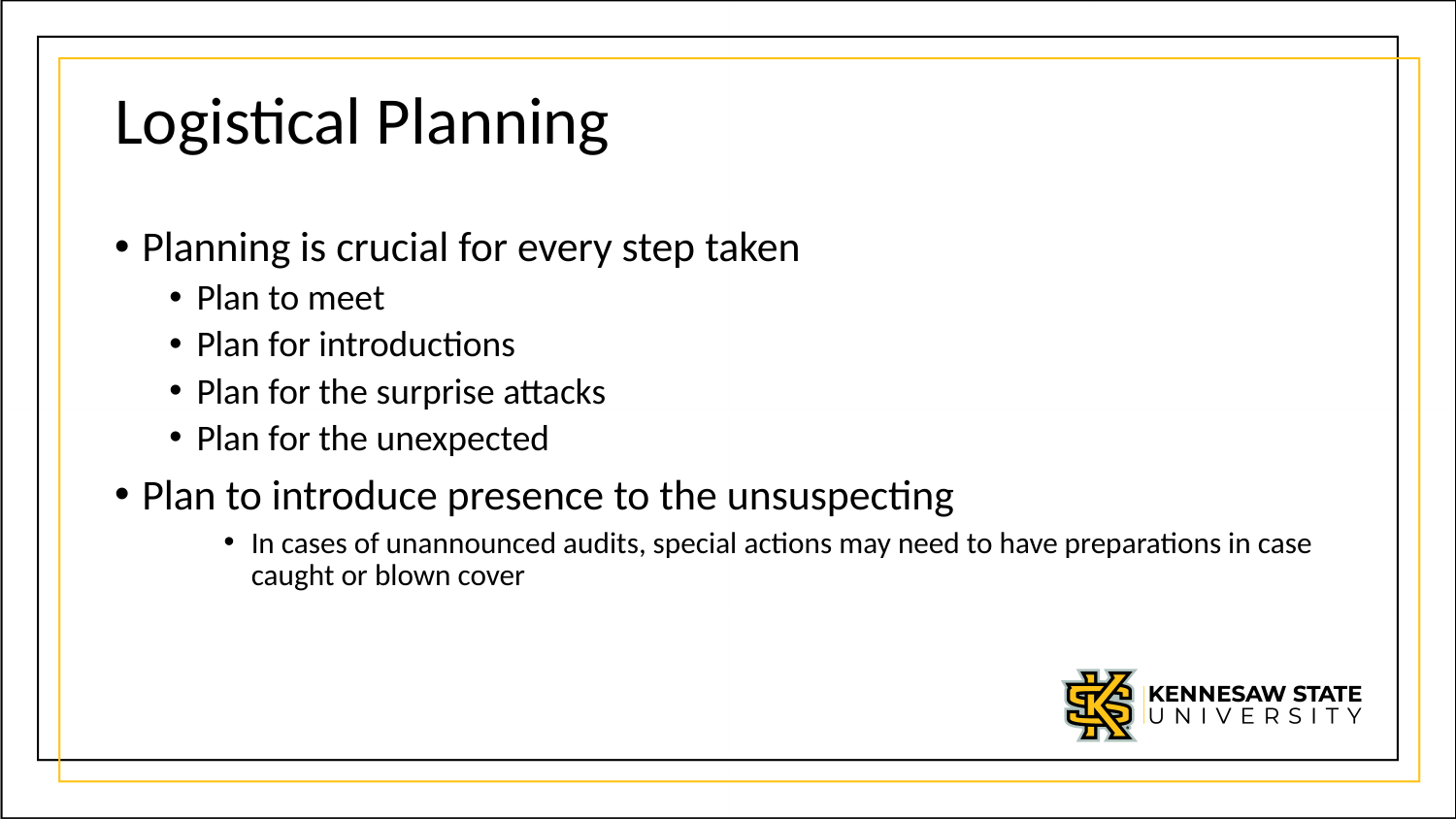

# Logistical Planning
Planning is crucial for every step taken
Plan to meet
Plan for introductions
Plan for the surprise attacks
Plan for the unexpected
Plan to introduce presence to the unsuspecting
In cases of unannounced audits, special actions may need to have preparations in case caught or blown cover